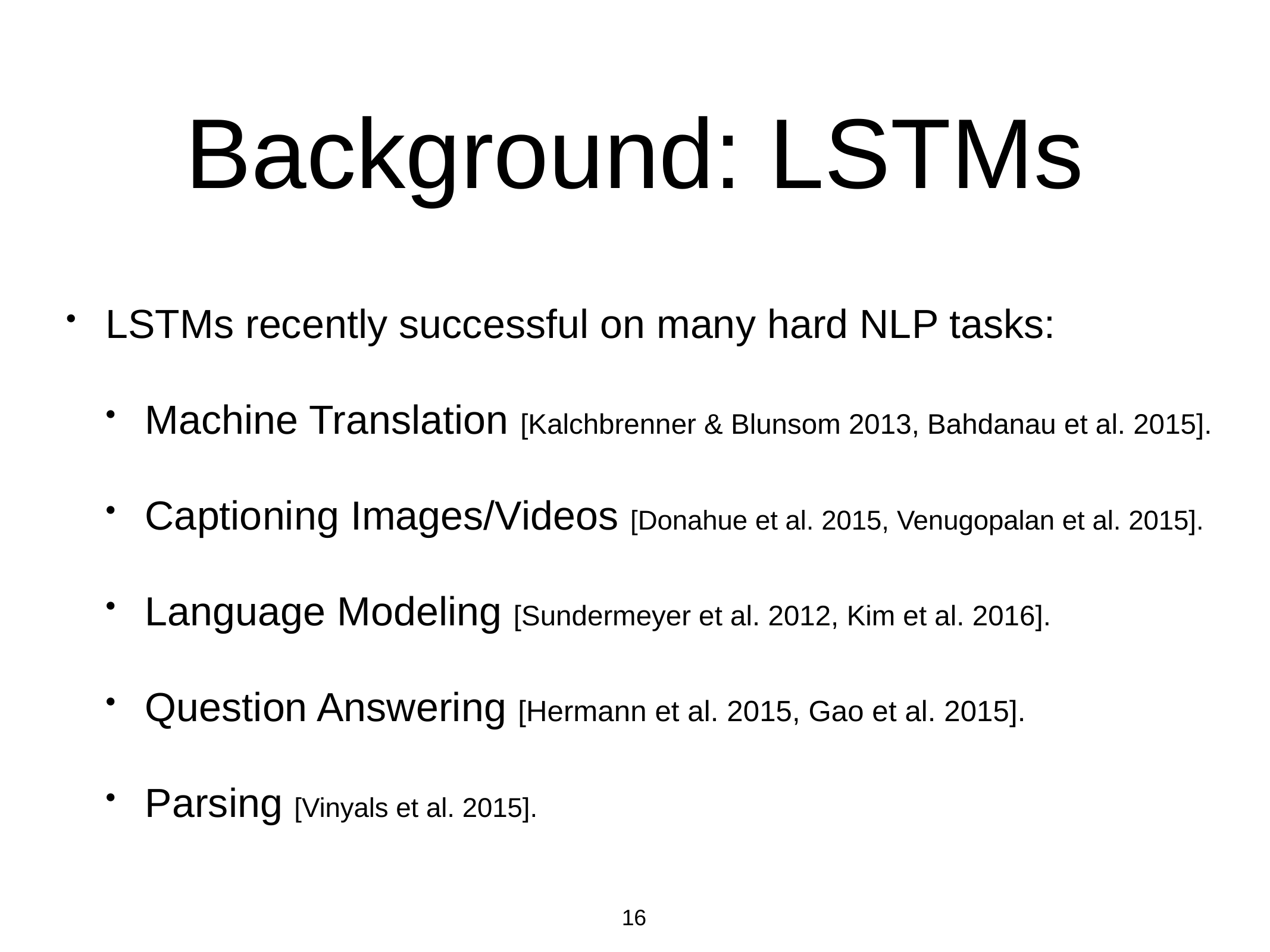

# Background: LSTMs
LSTMs recently successful on many hard NLP tasks:
Machine Translation [Kalchbrenner & Blunsom 2013, Bahdanau et al. 2015].
Captioning Images/Videos [Donahue et al. 2015, Venugopalan et al. 2015].
Language Modeling [Sundermeyer et al. 2012, Kim et al. 2016].
Question Answering [Hermann et al. 2015, Gao et al. 2015].
Parsing [Vinyals et al. 2015].
16